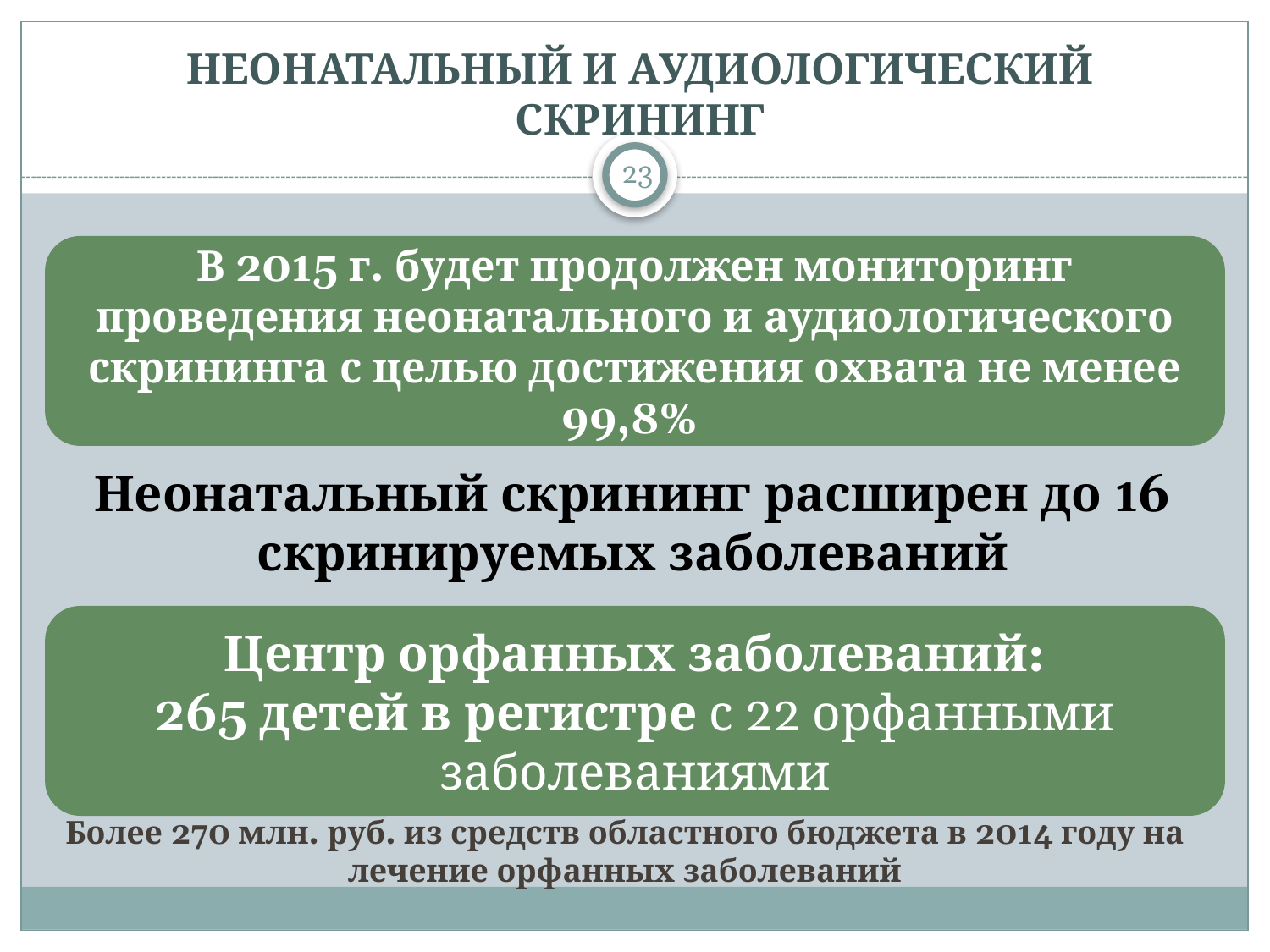

НЕОНАТАЛЬНЫЙ И АУДИОЛОГИЧЕСКИЙ СКРИНИНГ
23
В 2015 г. будет продолжен мониторинг проведения неонатального и аудиологического скрининга с целью достижения охвата не менее 99,8%
Неонатальный скрининг расширен до 16 скринируемых заболеваний
Центр орфанных заболеваний:
265 детей в регистре с 22 орфанными заболеваниями
Более 270 млн. руб. из средств областного бюджета в 2014 году на лечение орфанных заболеваний